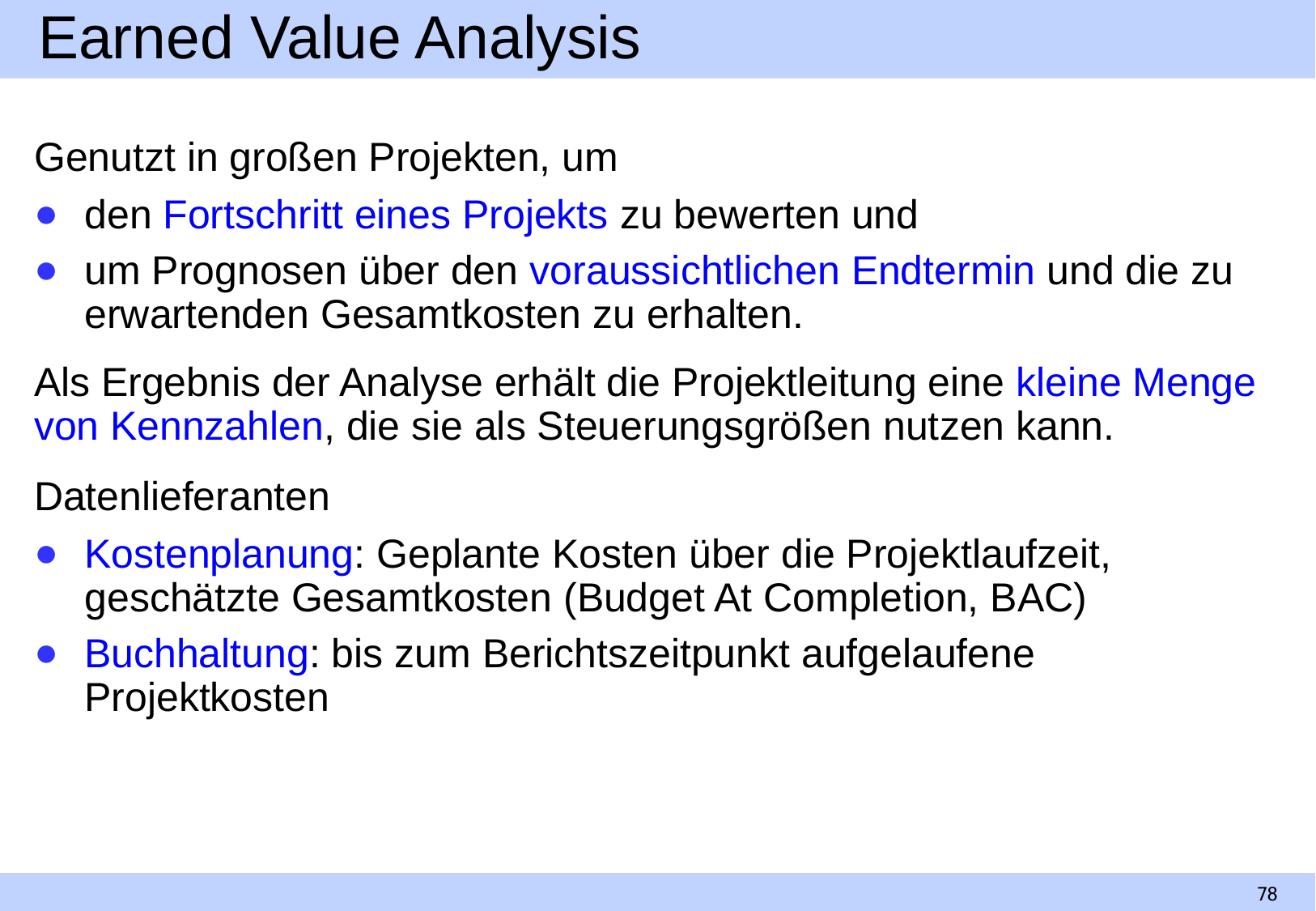

# Earned Value Analysis
Genutzt in großen Projekten, um
den Fortschritt eines Projekts zu bewerten und
um Prognosen über den voraussichtlichen Endtermin und die zu erwartenden Gesamtkosten zu erhalten.
Als Ergebnis der Analyse erhält die Projektleitung eine kleine Menge von Kennzahlen, die sie als Steuerungsgrößen nutzen kann.
Datenlieferanten
Kostenplanung: Geplante Kosten über die Projektlaufzeit, geschätzte Gesamtkosten (Budget At Completion, BAC)
Buchhaltung: bis zum Berichtszeitpunkt aufgelaufene Projektkosten
78